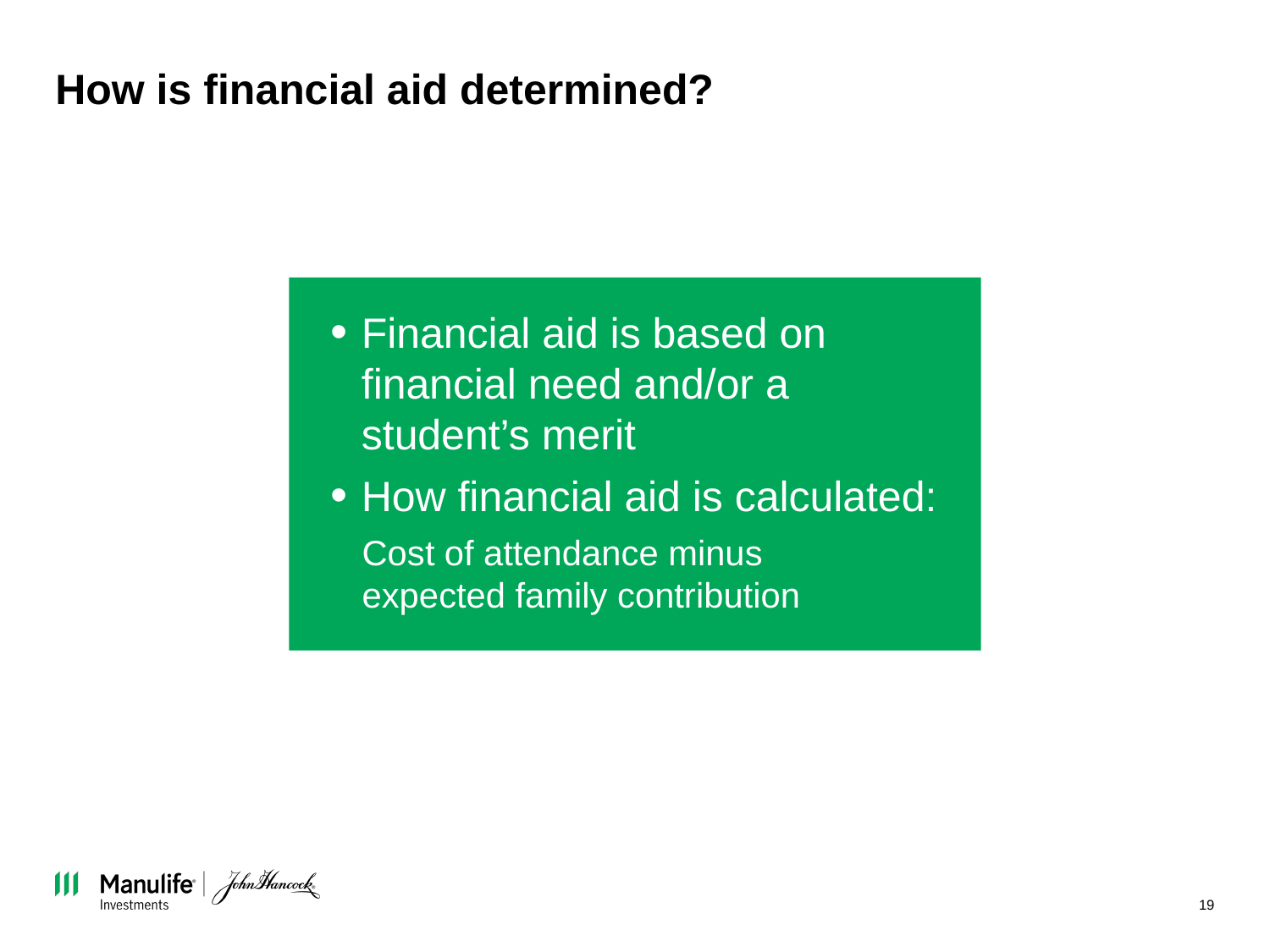

# How is financial aid determined?

Financial aid is based on financial need and/or a student’s merit
How financial aid is calculated:
Cost of attendance minus
expected family contribution
19
THIS MATERIAL IS FOR INSTITUTIONAL/BROKER-DEALER USE ONLY. NOT FOR DISTRIBUTION OR USE WITH THE PUBLIC.